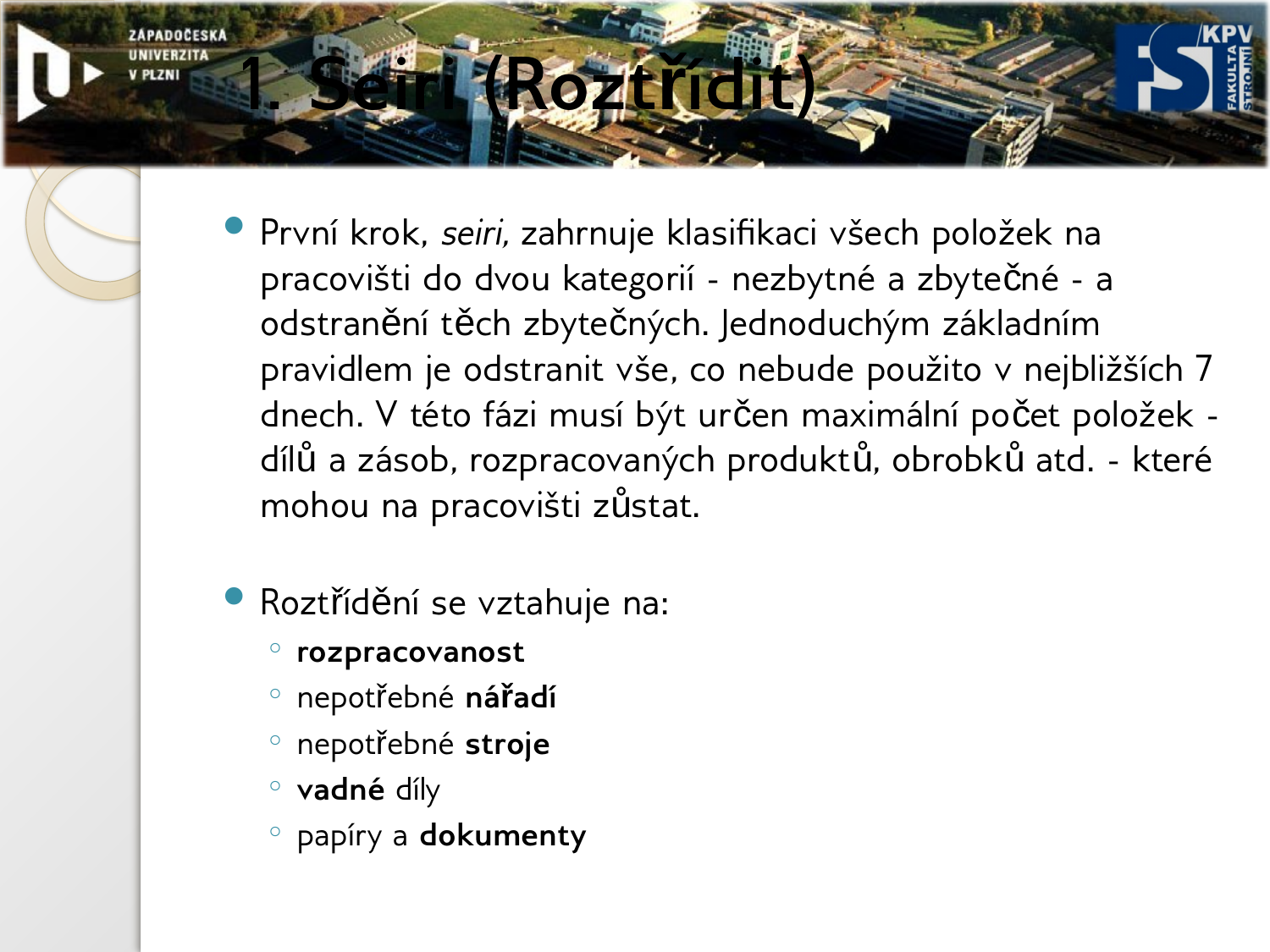

# 1. Seiri (Roztřídit)
První krok, seiri, zahrnuje klasifikaci všech položek na pracovišti do dvou kategorií - nezbytné a zbytečné - a odstranění těch zbytečných. Jednoduchým základním pravidlem je odstranit vše, co nebude použito v nejbližších 7 dnech. V této fázi musí být určen maximální počet položek - dílů a zásob, rozpracovaných produktů, obrobků atd. - které mohou na pracovišti zůstat.
Roztřídění se vztahuje na:
rozpracovanost
nepotřebné nářadí
nepotřebné stroje
vadné díly
papíry a dokumenty